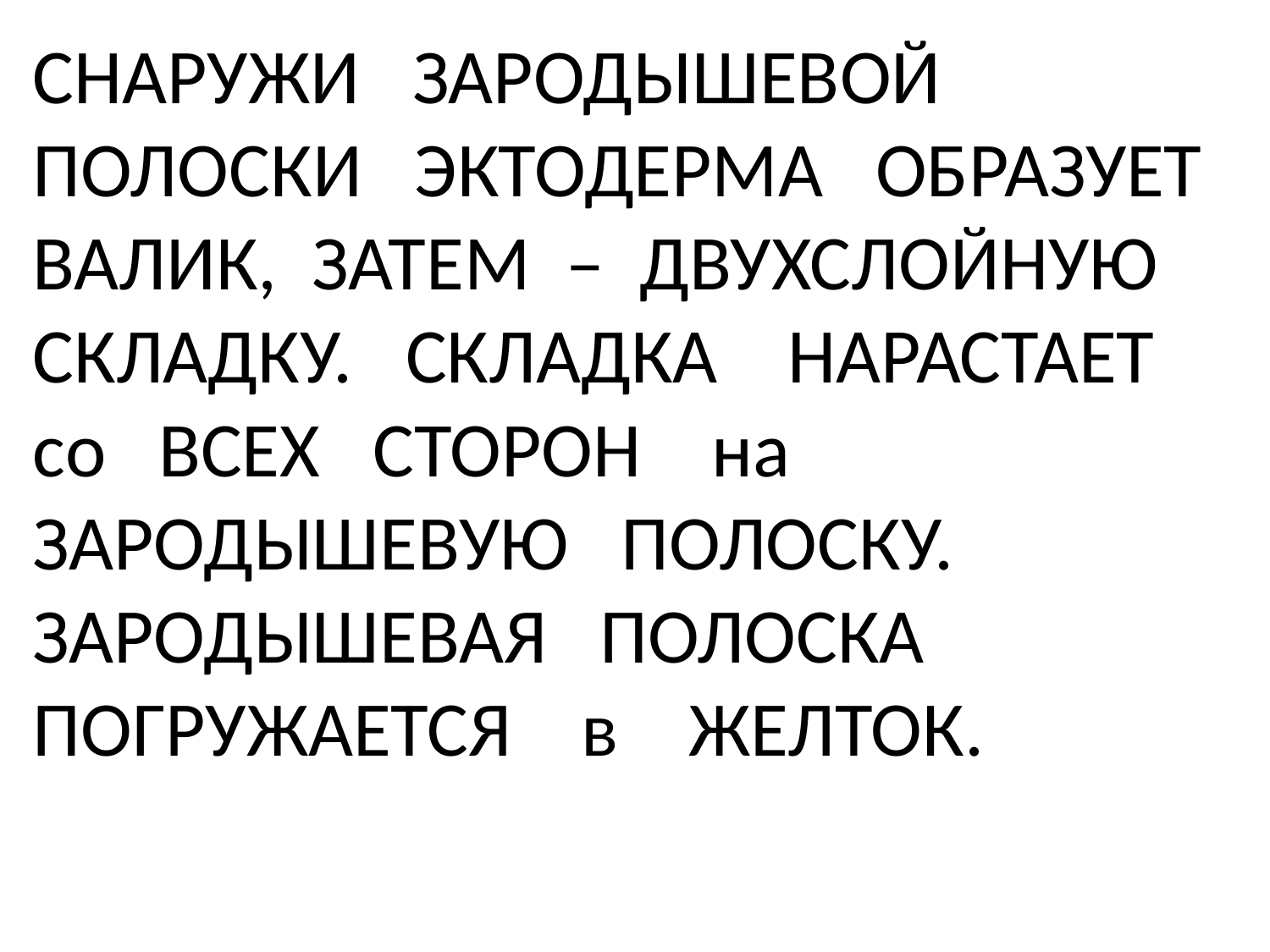

# СНАРУЖИ   ЗАРОДЫШЕВОЙ ПОЛОСКИ   ЭКТОДЕРМА   ОБРАЗУЕТ ВАЛИК,  ЗАТЕМ  –  ДВУХСЛОЙНУЮ СКЛАДКУ.   СКЛАДКА    НАРАСТАЕТ со   ВСЕХ   СТОРОН    на ЗАРОДЫШЕВУЮ   ПОЛОСКУ. ЗАРОДЫШЕВАЯ   ПОЛОСКА ПОГРУЖАЕТСЯ    в    ЖЕЛТОК.